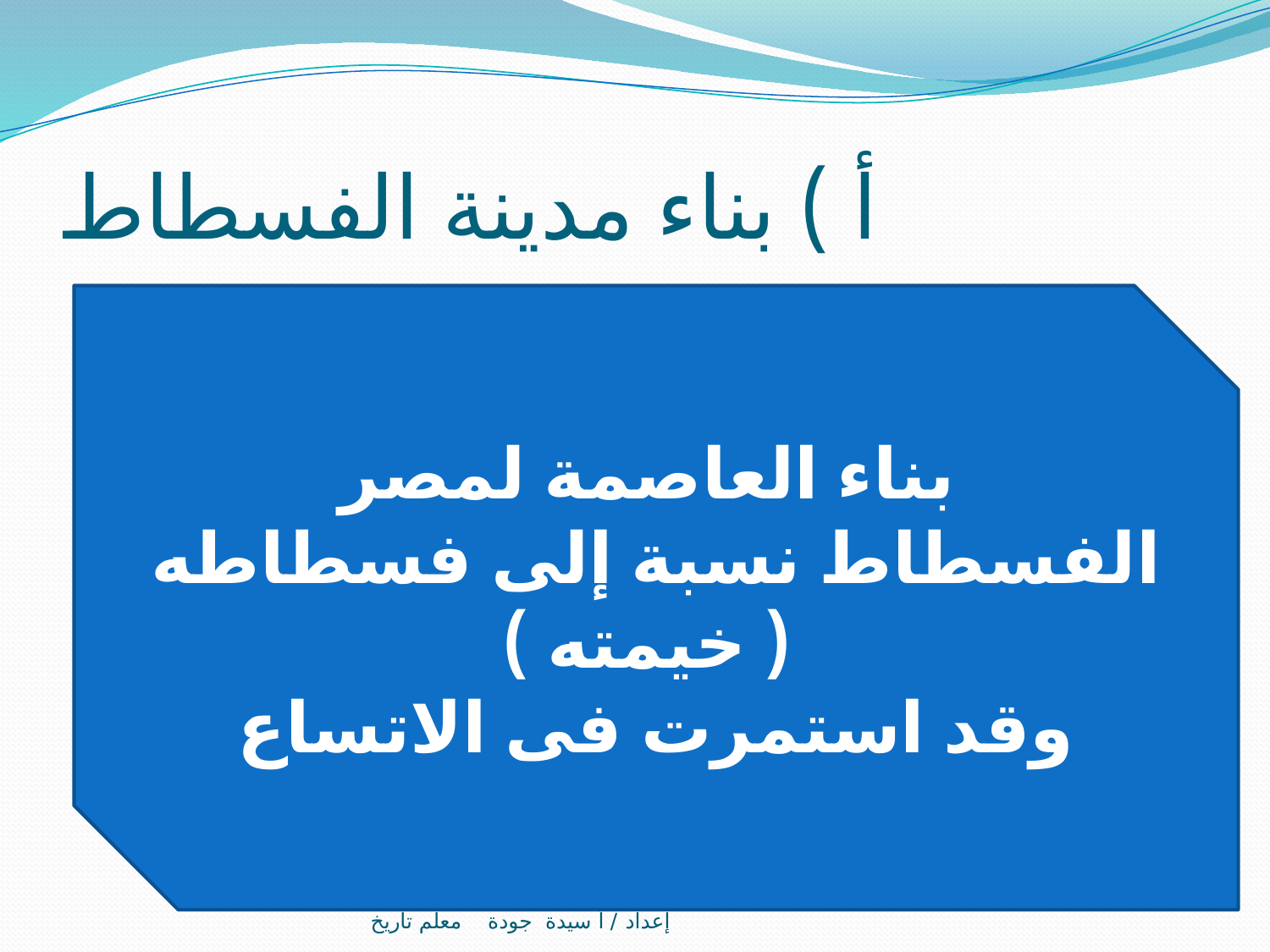

# أ ) بناء مدينة الفسطاط
بناء العاصمة لمصر
الفسطاط نسبة إلى فسطاطه ( خيمته )
وقد استمرت فى الاتساع
إعداد / أ سيدة  جودة    معلم تاريخ